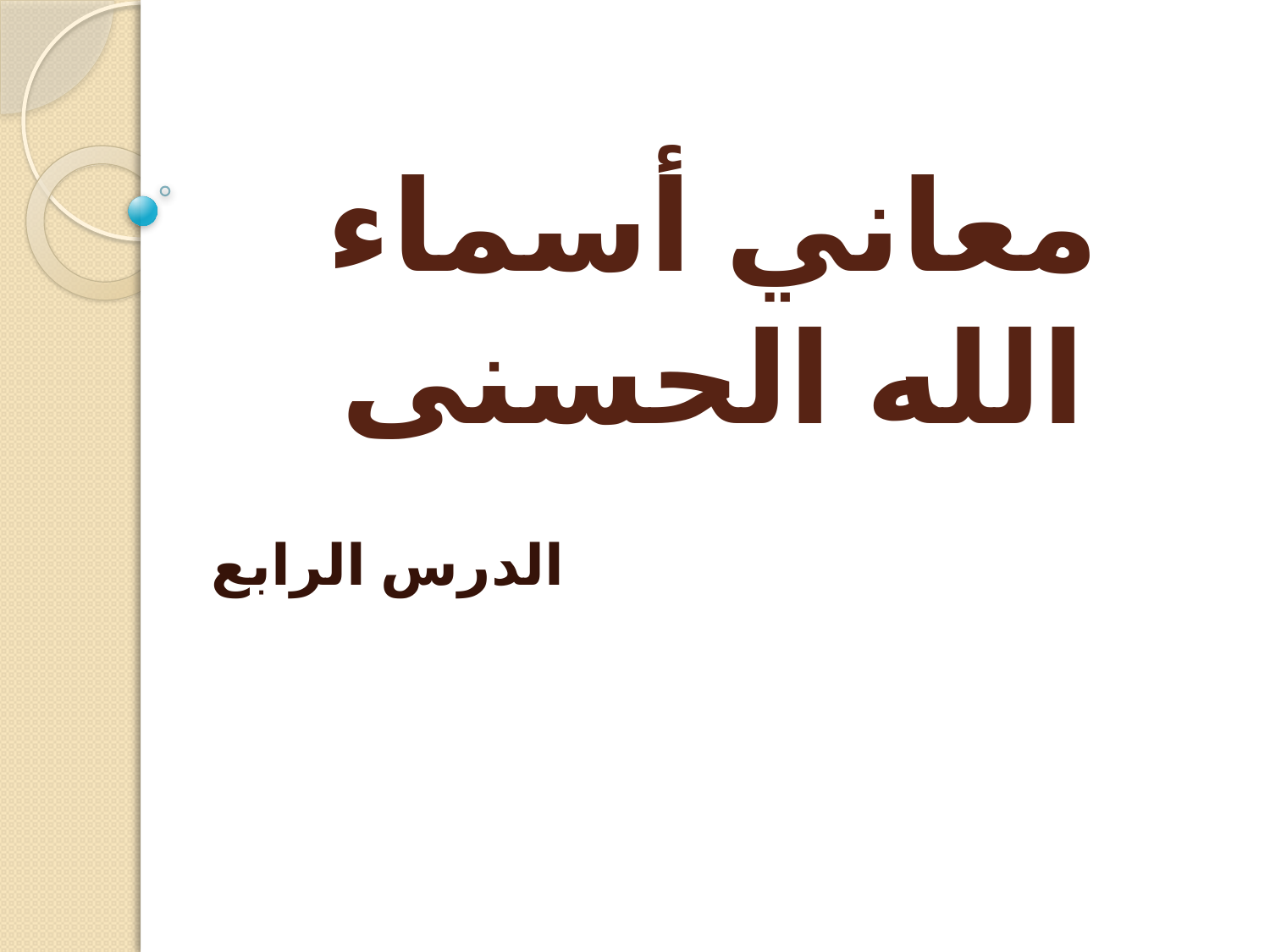

# معاني أسماء الله الحسنى
الدرس الرابع